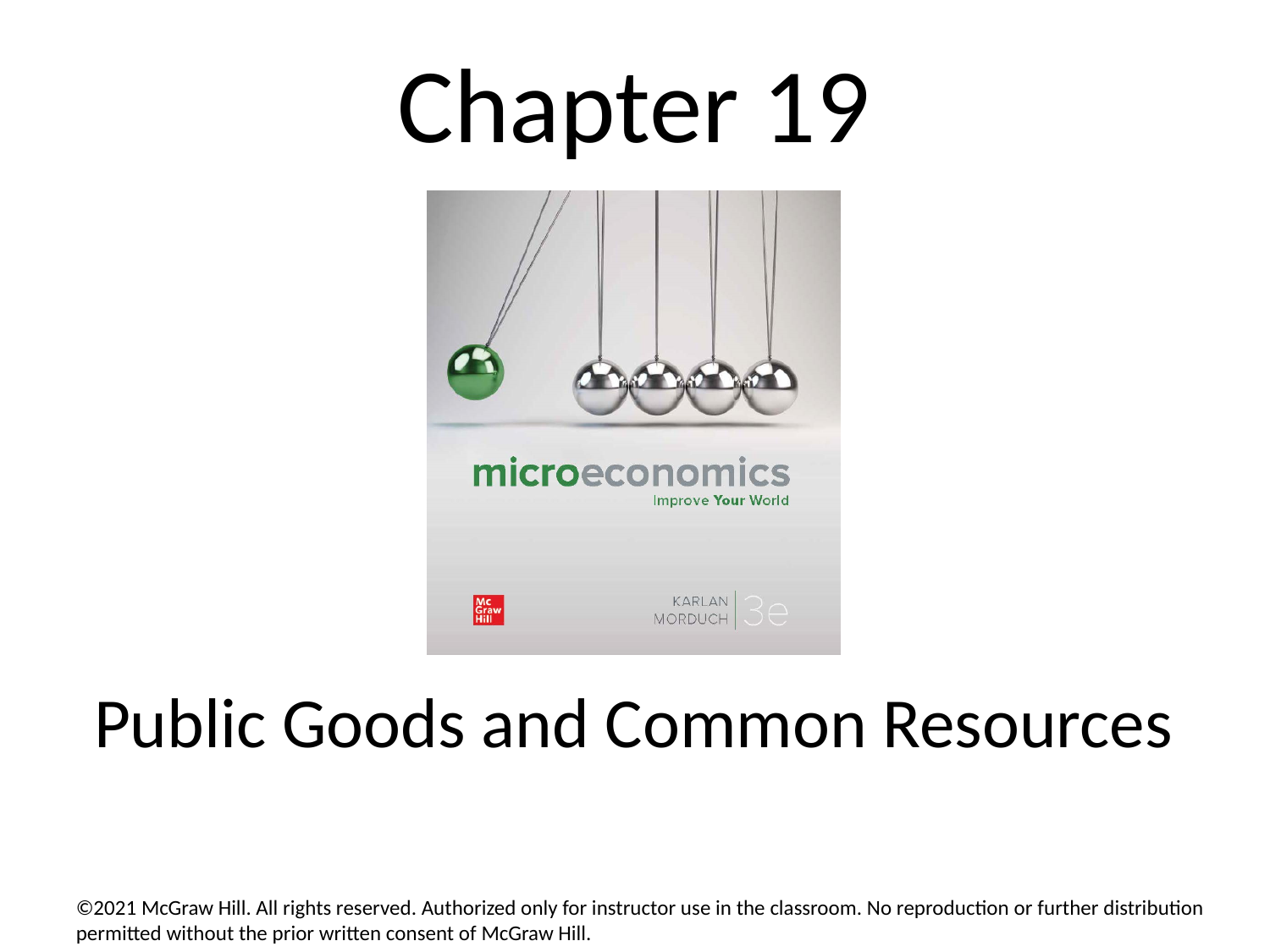

# Chapter 19
Public Goods and Common Resources